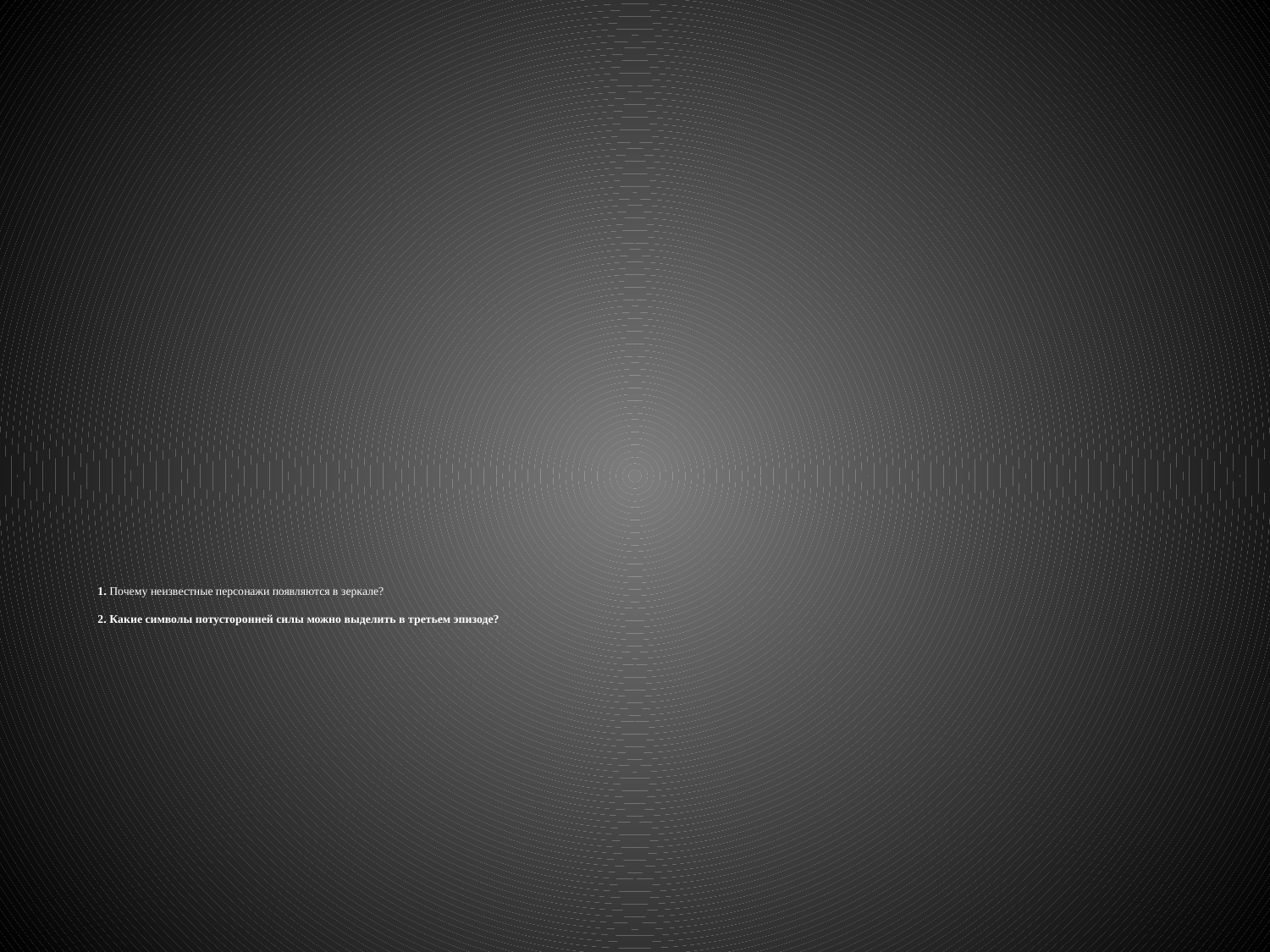

# 1. Почему неизвестные персонажи появляются в зеркале? 2. Какие символы потусторонней силы можно выделить в третьем эпизоде?